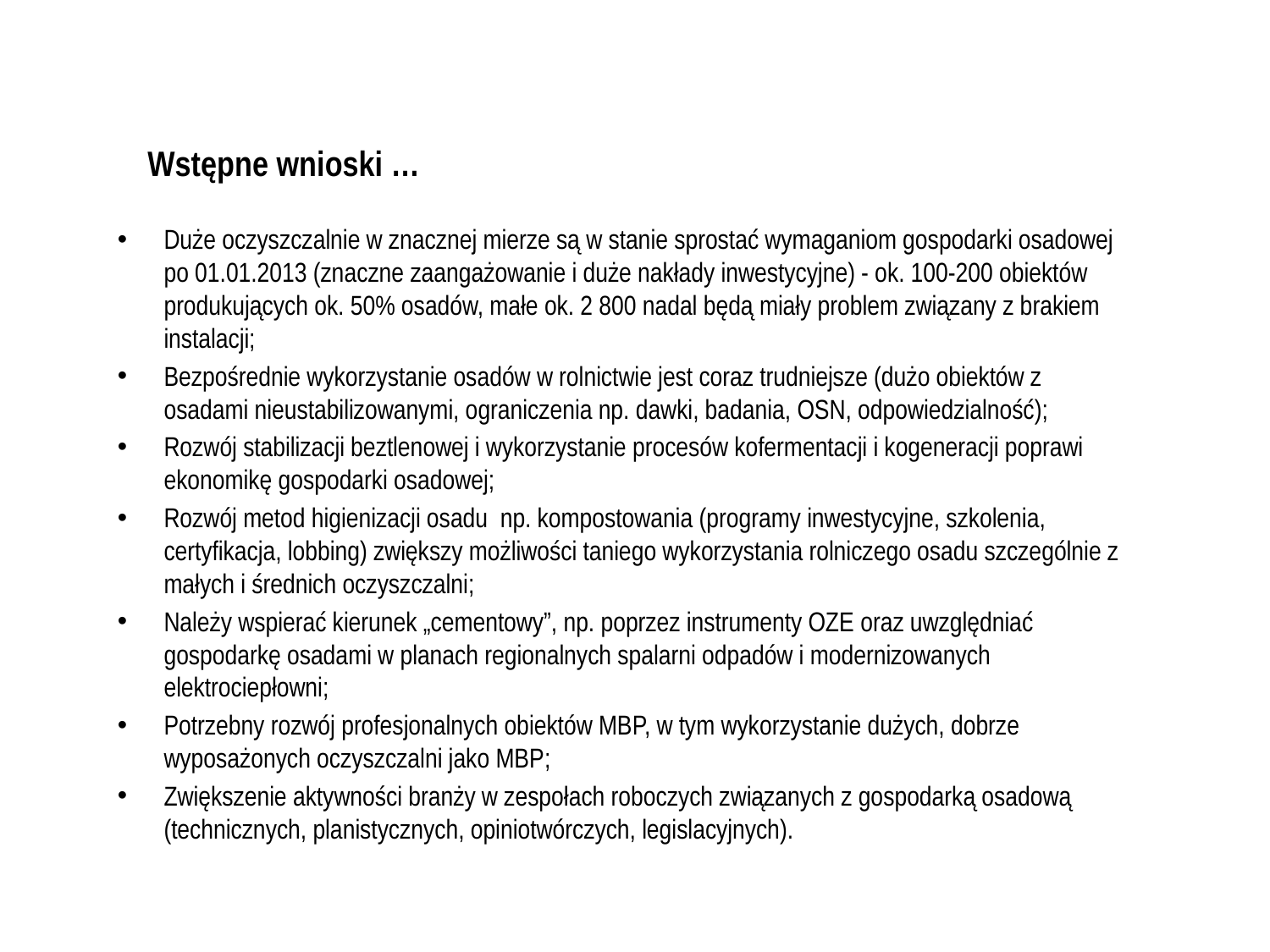

# Wstępne wnioski …
Duże oczyszczalnie w znacznej mierze są w stanie sprostać wymaganiom gospodarki osadowej po 01.01.2013 (znaczne zaangażowanie i duże nakłady inwestycyjne) - ok. 100-200 obiektów produkujących ok. 50% osadów, małe ok. 2 800 nadal będą miały problem związany z brakiem instalacji;
Bezpośrednie wykorzystanie osadów w rolnictwie jest coraz trudniejsze (dużo obiektów z  osadami nieustabilizowanymi, ograniczenia np. dawki, badania, OSN, odpowiedzialność);
Rozwój stabilizacji beztlenowej i wykorzystanie procesów kofermentacji i kogeneracji poprawi ekonomikę gospodarki osadowej;
Rozwój metod higienizacji osadu  np. kompostowania (programy inwestycyjne, szkolenia, certyfikacja, lobbing) zwiększy możliwości taniego wykorzystania rolniczego osadu szczególnie z małych i średnich oczyszczalni;
Należy wspierać kierunek „cementowy”, np. poprzez instrumenty OZE oraz uwzględniać gospodarkę osadami w planach regionalnych spalarni odpadów i modernizowanych elektrociepłowni;
Potrzebny rozwój profesjonalnych obiektów MBP, w tym wykorzystanie dużych, dobrze wyposażonych oczyszczalni jako MBP;
Zwiększenie aktywności branży w zespołach roboczych związanych z gospodarką osadową (technicznych, planistycznych, opiniotwórczych, legislacyjnych).